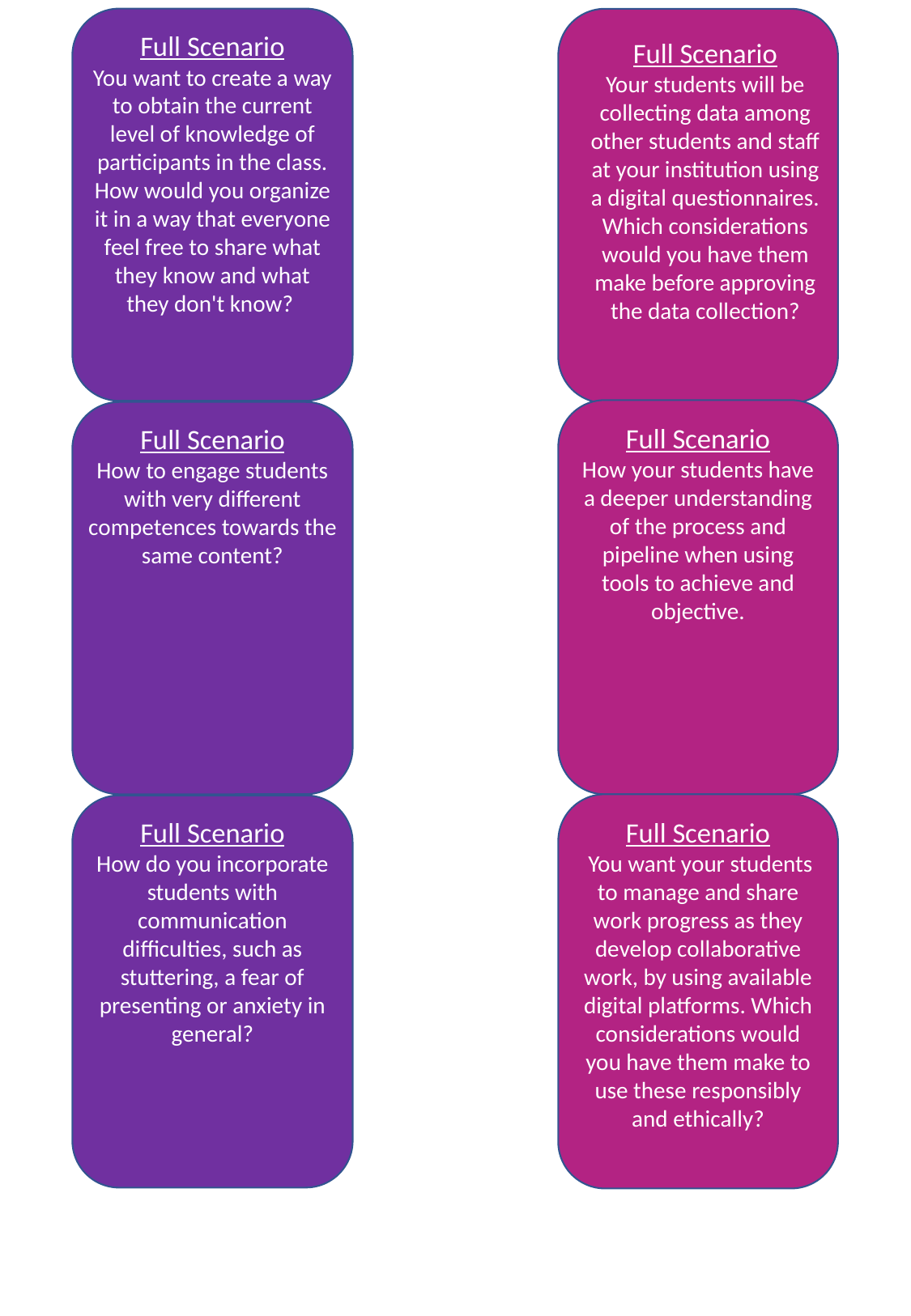

Full Scenario
Your students will be collecting data among other students and staff at your institution using a digital questionnaires. Which considerations would you have them make before approving the data collection?

Full Scenario
You want to create a way to obtain the current level of knowledge of participants in the class. How would you organize it in a way that everyone feel free to share what they know and what they don't know?

Full Scenario
How your students have a deeper understanding of the process and pipeline when using tools to achieve and objective.

Full Scenario
How to engage students with very different competences towards the same content?

Full Scenario
 You want your students to manage and share work progress as they develop collaborative work, by using available digital platforms. Which considerations would you have them make to use these responsibly and ethically?

Full Scenario
How do you incorporate students with communication difficulties, such as stuttering, a fear of presenting or anxiety in general?